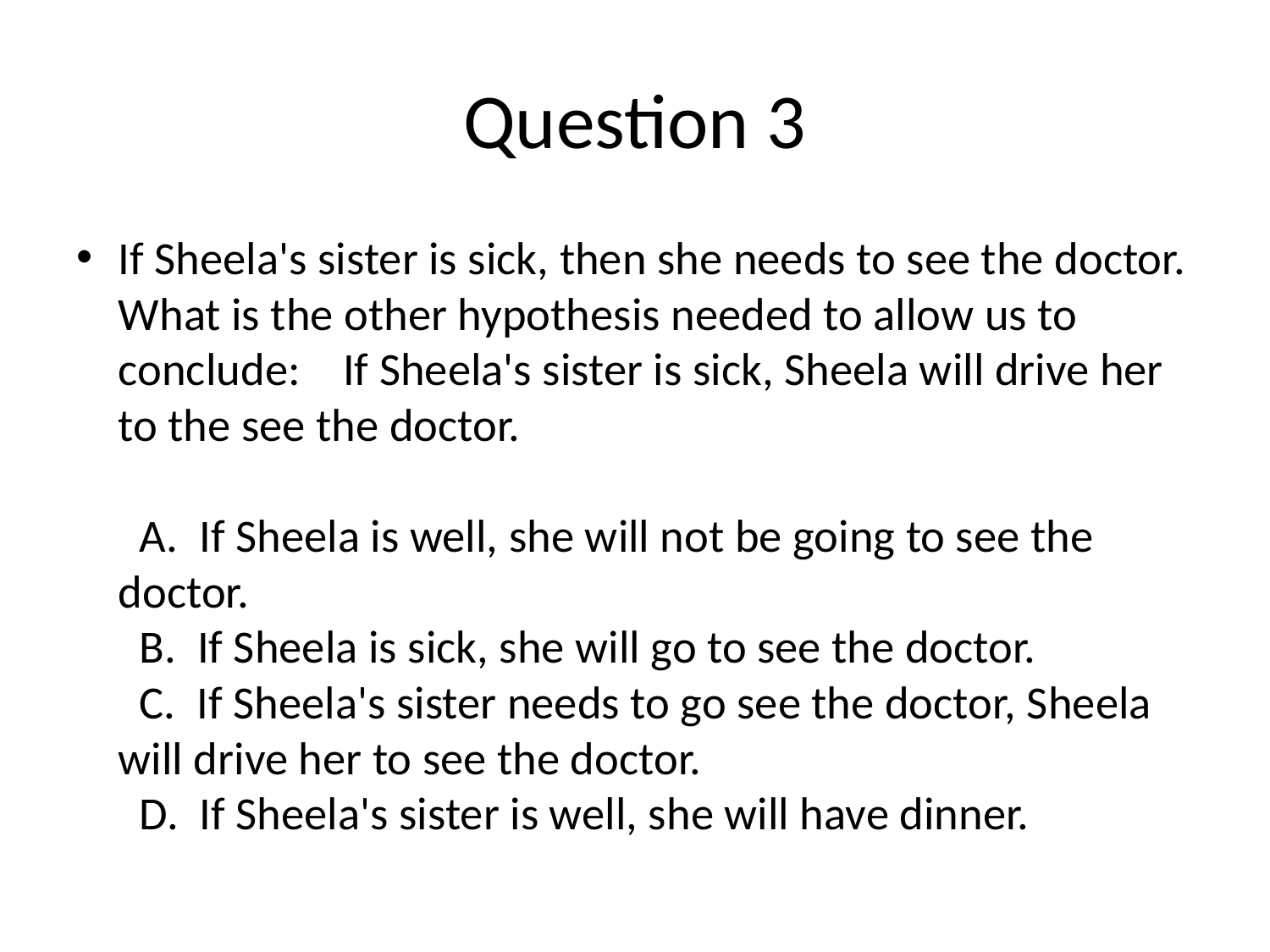

# Question 3
If Sheela's sister is sick, then she needs to see the doctor. What is the other hypothesis needed to allow us to conclude:    If Sheela's sister is sick, Sheela will drive her to the see the doctor.
  A.  If Sheela is well, she will not be going to see the doctor.
  B.  If Sheela is sick, she will go to see the doctor. 
  C.  If Sheela's sister needs to go see the doctor, Sheela will drive her to see the doctor. 
  D.  If Sheela's sister is well, she will have dinner.